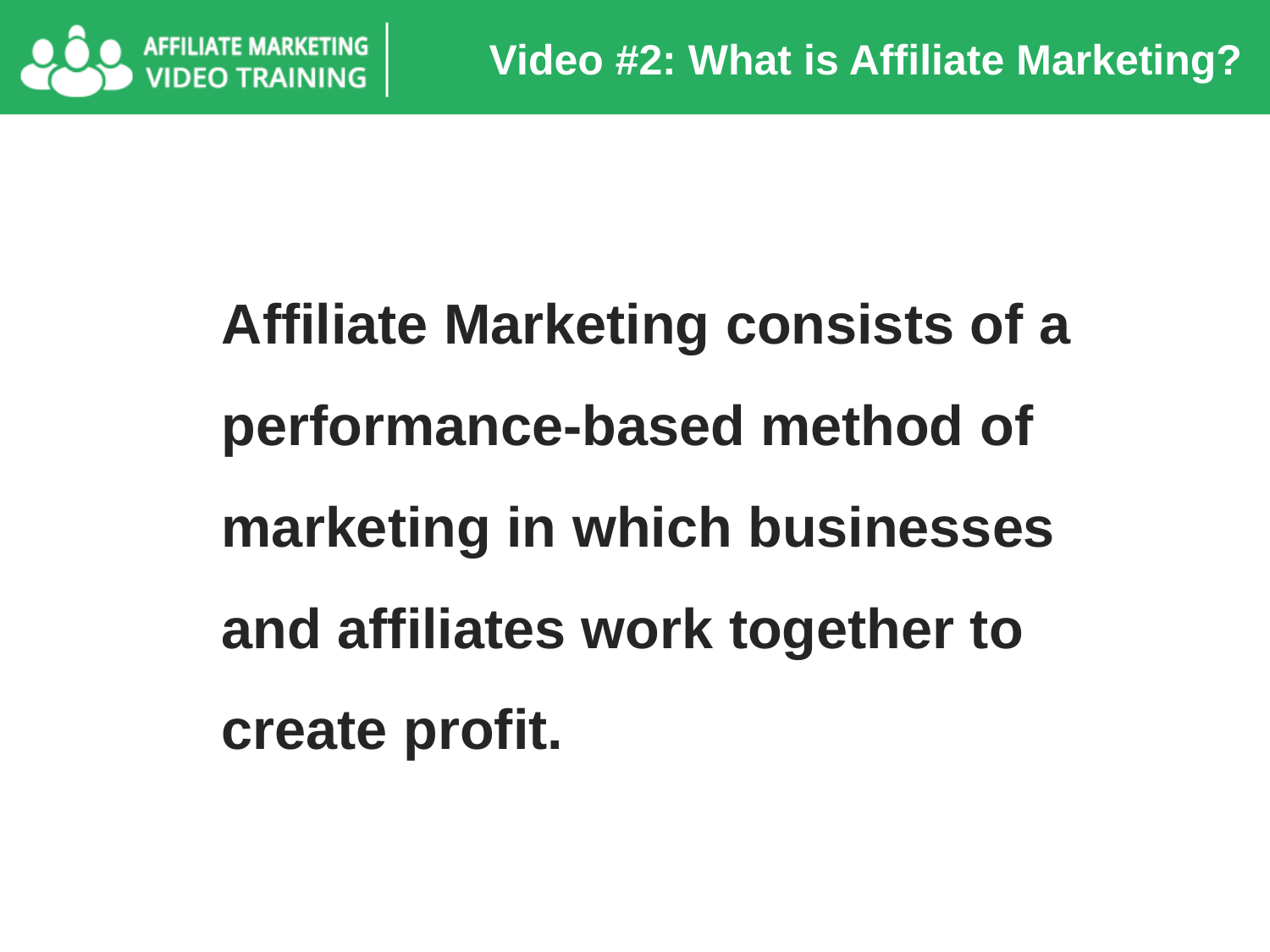

Video #2: What is Affiliate Marketing?
Affiliate Marketing consists of a performance-based method of marketing in which businesses and affiliates work together to create profit.